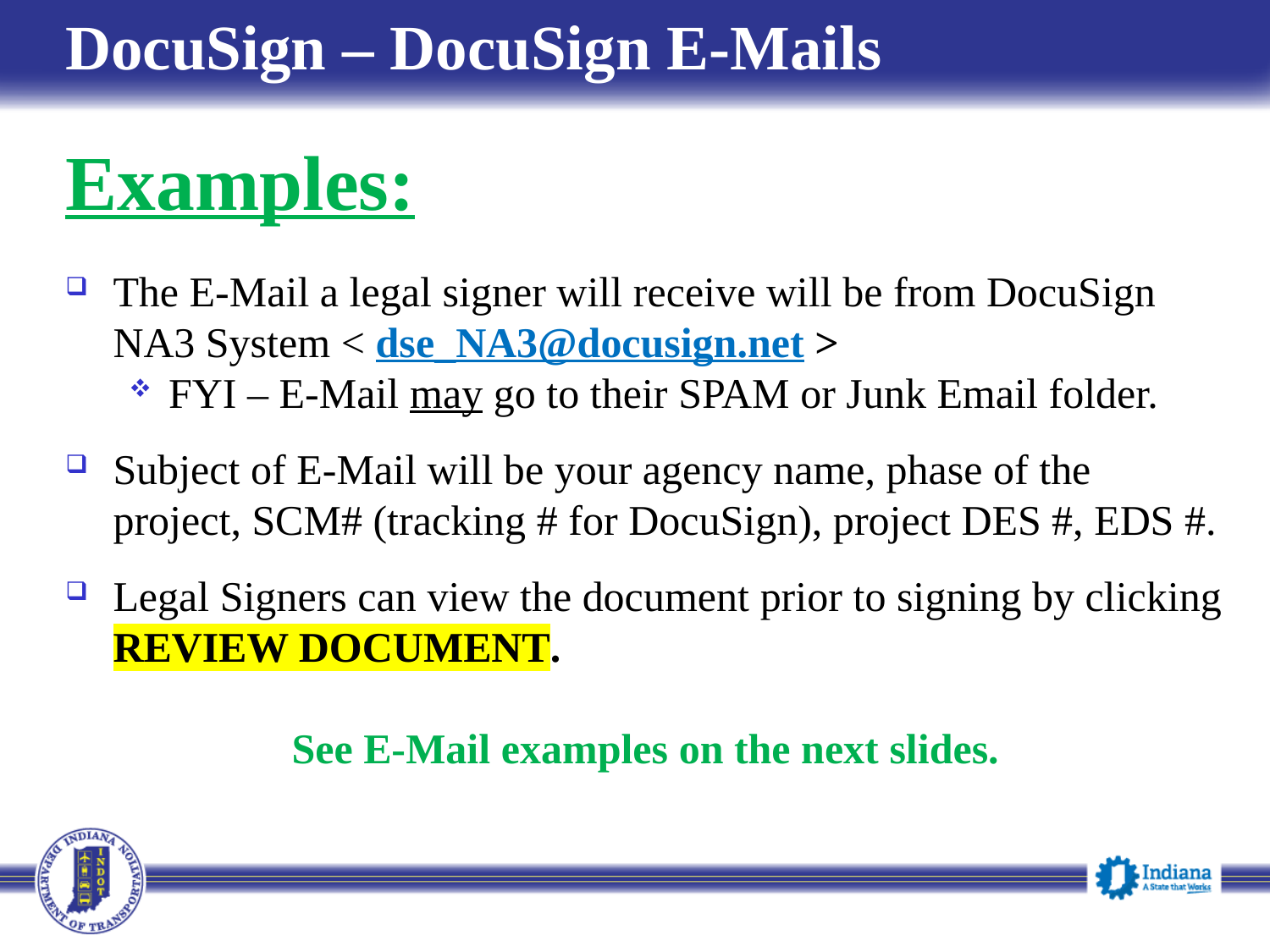

# DocuSign ‒ DocuSign E-Mails
Examples:

The E-Mail a legal signer will receive will be from DocuSign NA3 System < dse_NA3@docusign.net >
FYI – E-Mail may go to their SPAM or Junk Email folder.

Subject of E-Mail will be your agency name, phase of the project, SCM# (tracking # for DocuSign), project DES #, EDS #.

Legal Signers can view the document prior to signing by clicking REVIEW DOCUMENT.

See E-Mail examples on the next slides.